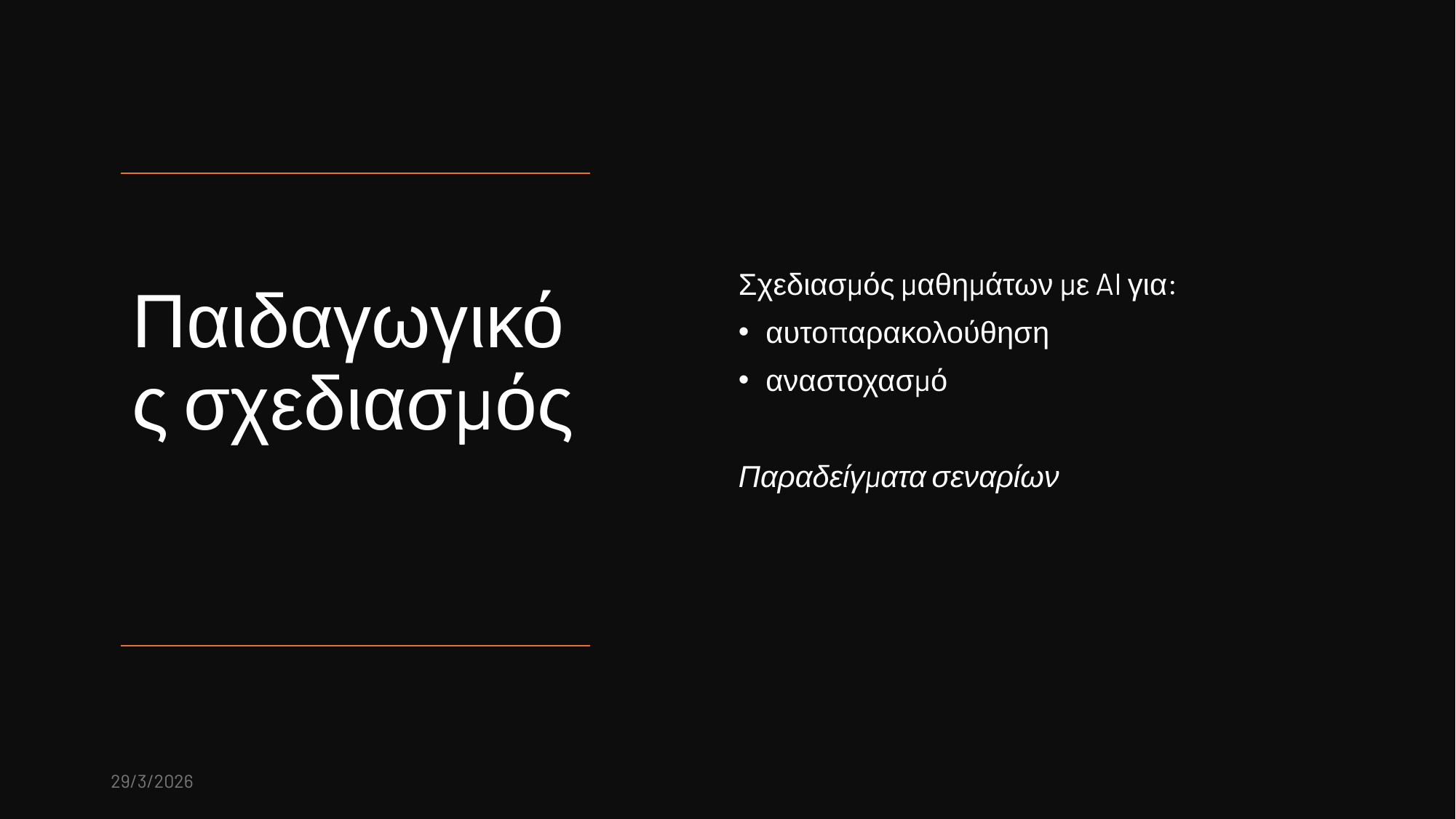

Σχεδιασμός μαθημάτων με AI για:
αυτοπαρακολούθηση
αναστοχασμό

Παραδείγματα σεναρίων

# Παιδαγωγικός σχεδιασμός
29/3/2026
6